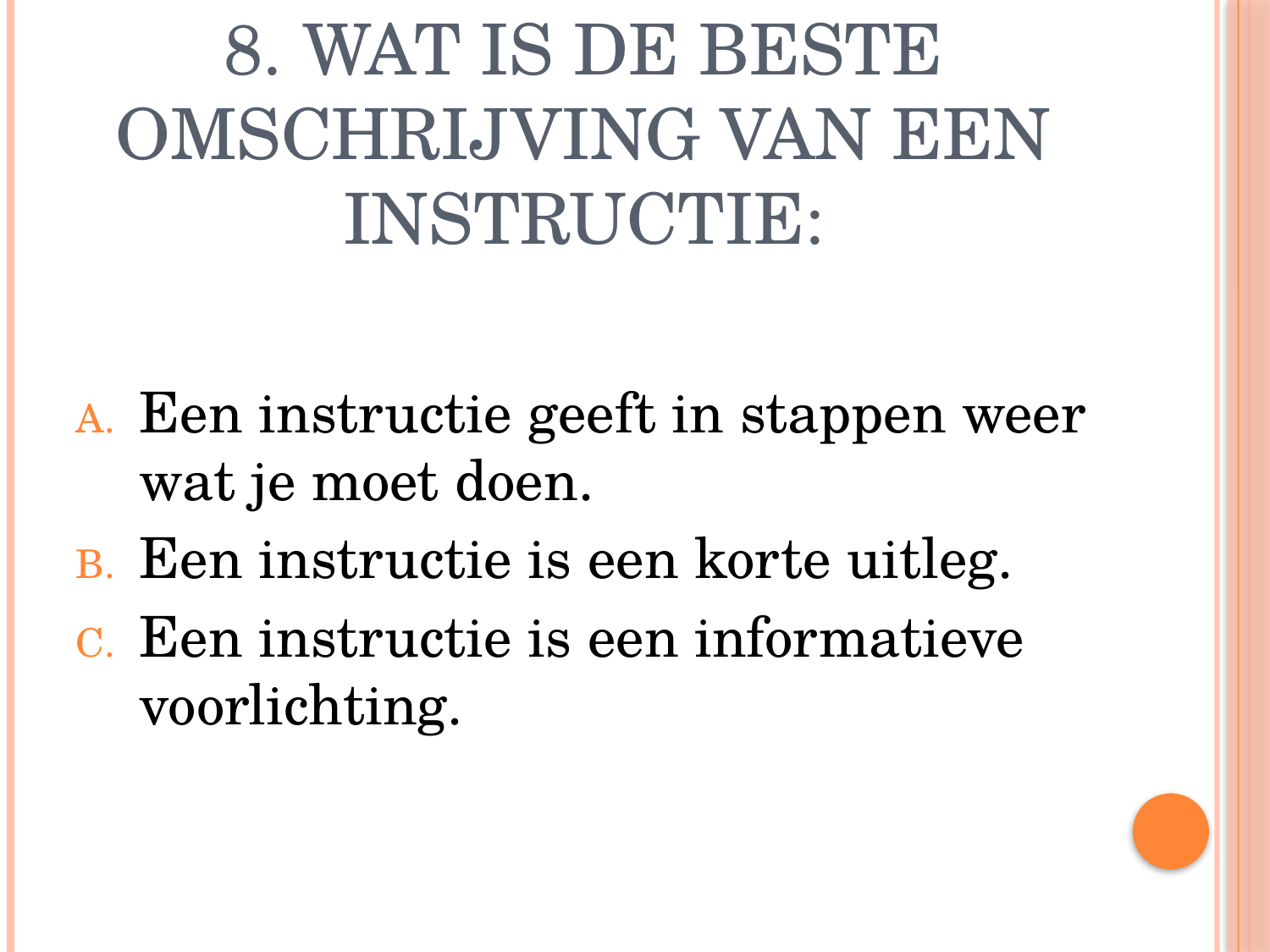

# 8. Wat is de beste omschrijving van een instructie:

Een instructie geeft in stappen weer wat je moet doen.
Een instructie is een korte uitleg.
Een instructie is een informatieve voorlichting.